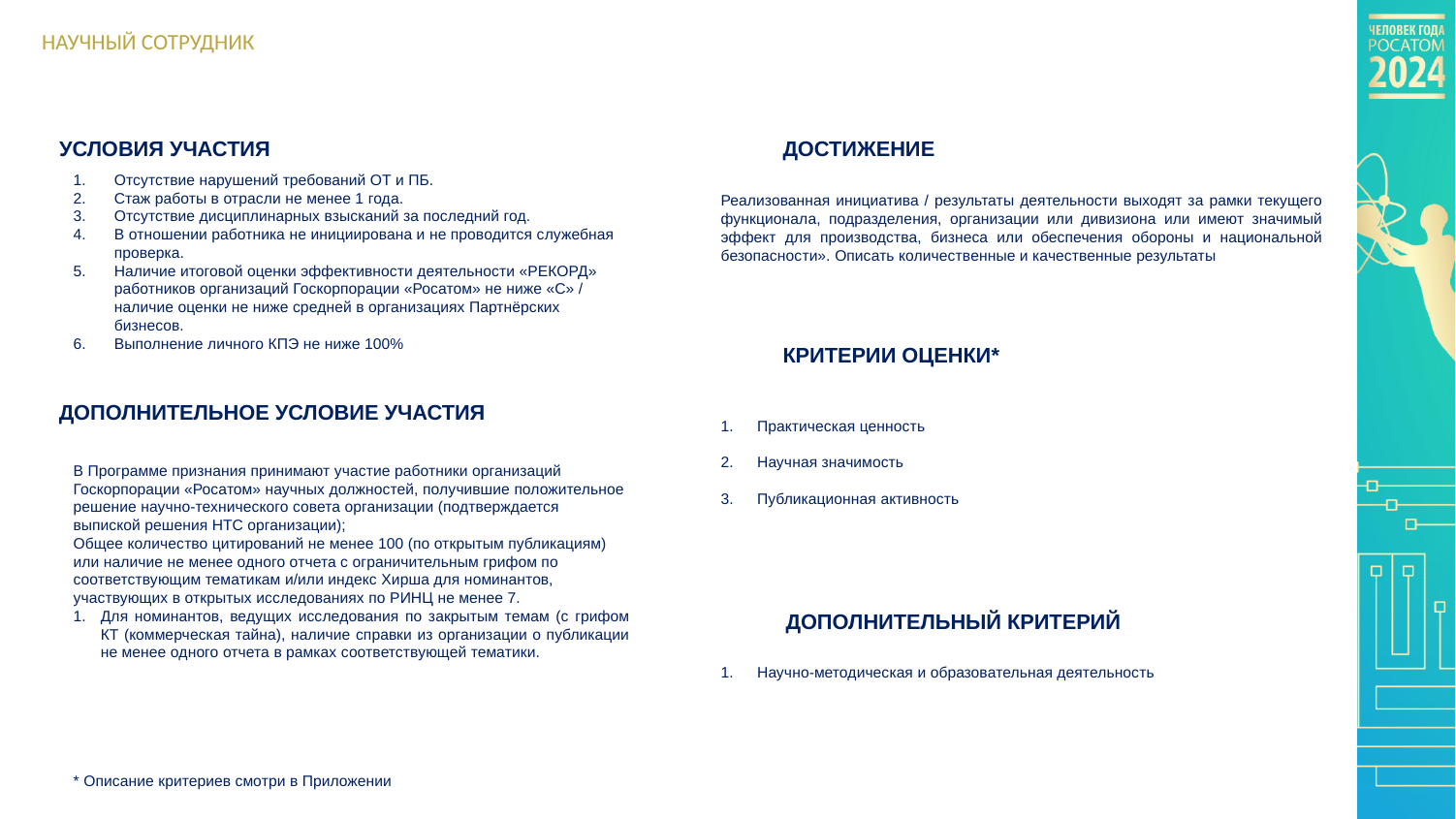

НАУЧНЫЙ СОТРУДНИК
ДОСТИЖЕНИЕ
УСЛОВИЯ УЧАСТИЯ
Отсутствие нарушений требований ОТ и ПБ.
Стаж работы в отрасли не менее 1 года.
Отсутствие дисциплинарных взысканий за последний год.
В отношении работника не инициирована и не проводится служебная проверка.
Наличие итоговой оценки эффективности деятельности «РЕКОРД» работников организаций Госкорпорации «Росатом» не ниже «С» / наличие оценки не ниже средней в организациях Партнёрских бизнесов.
Выполнение личного КПЭ не ниже 100%
Реализованная инициатива / результаты деятельности выходят за рамки текущего функционала, подразделения, организации или дивизиона или имеют значимый эффект для производства, бизнеса или обеспечения обороны и национальной безопасности». Описать количественные и качественные результаты
КРИТЕРИИ ОЦЕНКИ*
ДОПОЛНИТЕЛЬНОЕ УСЛОВИЕ УЧАСТИЯ
Практическая ценность

Научная значимость

Публикационная активность
В Программе признания принимают участие работники организаций Госкорпорации «Росатом» научных должностей, получившие положительное решение научно-технического совета организации (подтверждается выпиской решения НТС организации);
Общее количество цитирований не менее 100 (по открытым публикациям) или наличие не менее одного отчета с ограничительным грифом по соответствующим тематикам и/или индекс Хирша для номинантов, участвующих в открытых исследованиях по РИНЦ не менее 7.
Для номинантов, ведущих исследования по закрытым темам (с грифом КТ (коммерческая тайна), наличие справки из организации о публикации не менее одного отчета в рамках соответствующей тематики.
ДОПОЛНИТЕЛЬНЫЙ КРИТЕРИЙ
Научно-методическая и образовательная деятельность

* Описание критериев смотри в Приложении